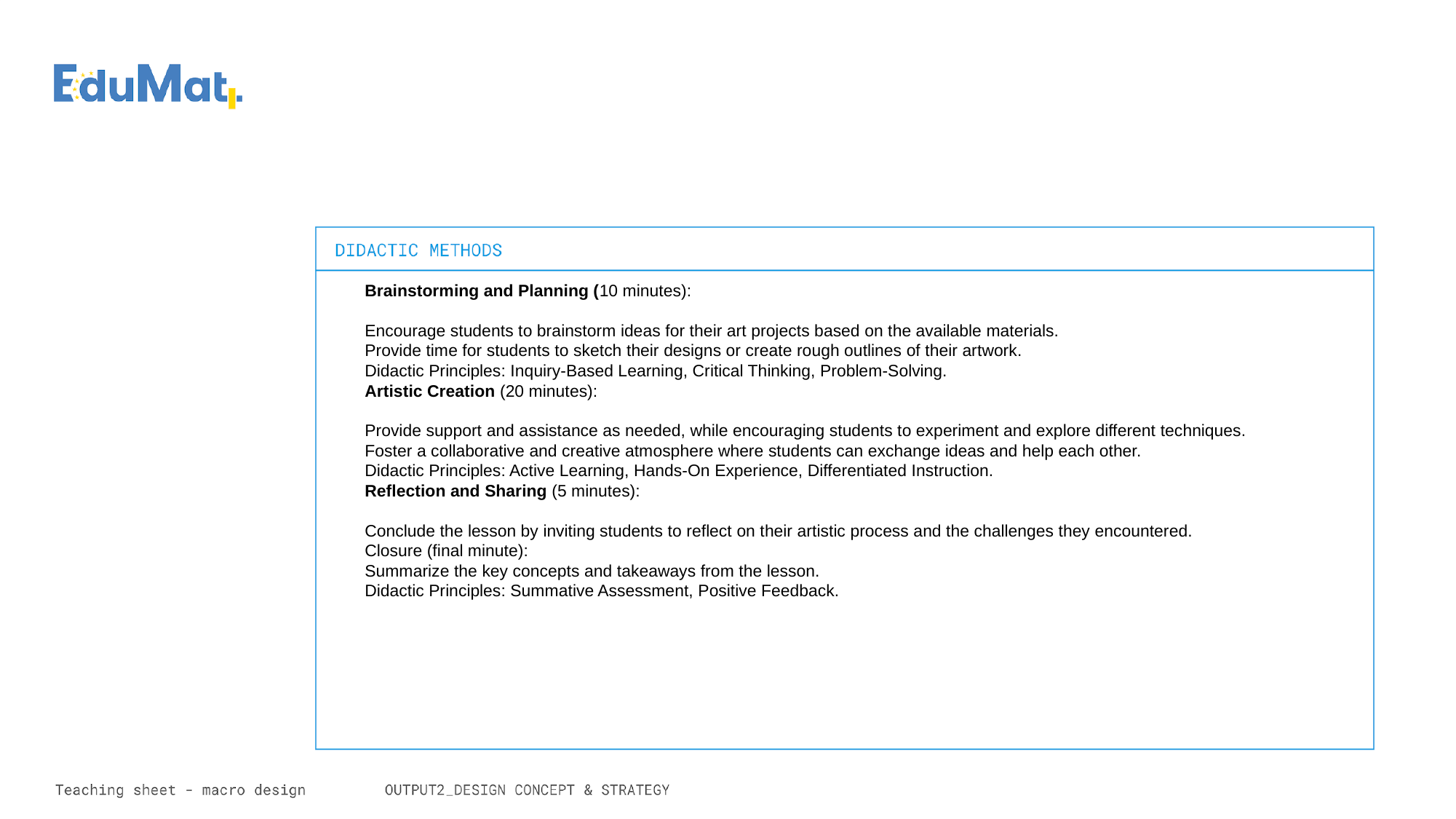

Brainstorming and Planning (10 minutes):

Encourage students to brainstorm ideas for their art projects based on the available materials.
Provide time for students to sketch their designs or create rough outlines of their artwork.
Didactic Principles: Inquiry-Based Learning, Critical Thinking, Problem-Solving.
Artistic Creation (20 minutes):

Provide support and assistance as needed, while encouraging students to experiment and explore different techniques.
Foster a collaborative and creative atmosphere where students can exchange ideas and help each other.
Didactic Principles: Active Learning, Hands-On Experience, Differentiated Instruction.
Reflection and Sharing (5 minutes):

Conclude the lesson by inviting students to reflect on their artistic process and the challenges they encountered.
Closure (final minute):
Summarize the key concepts and takeaways from the lesson.
Didactic Principles: Summative Assessment, Positive Feedback.